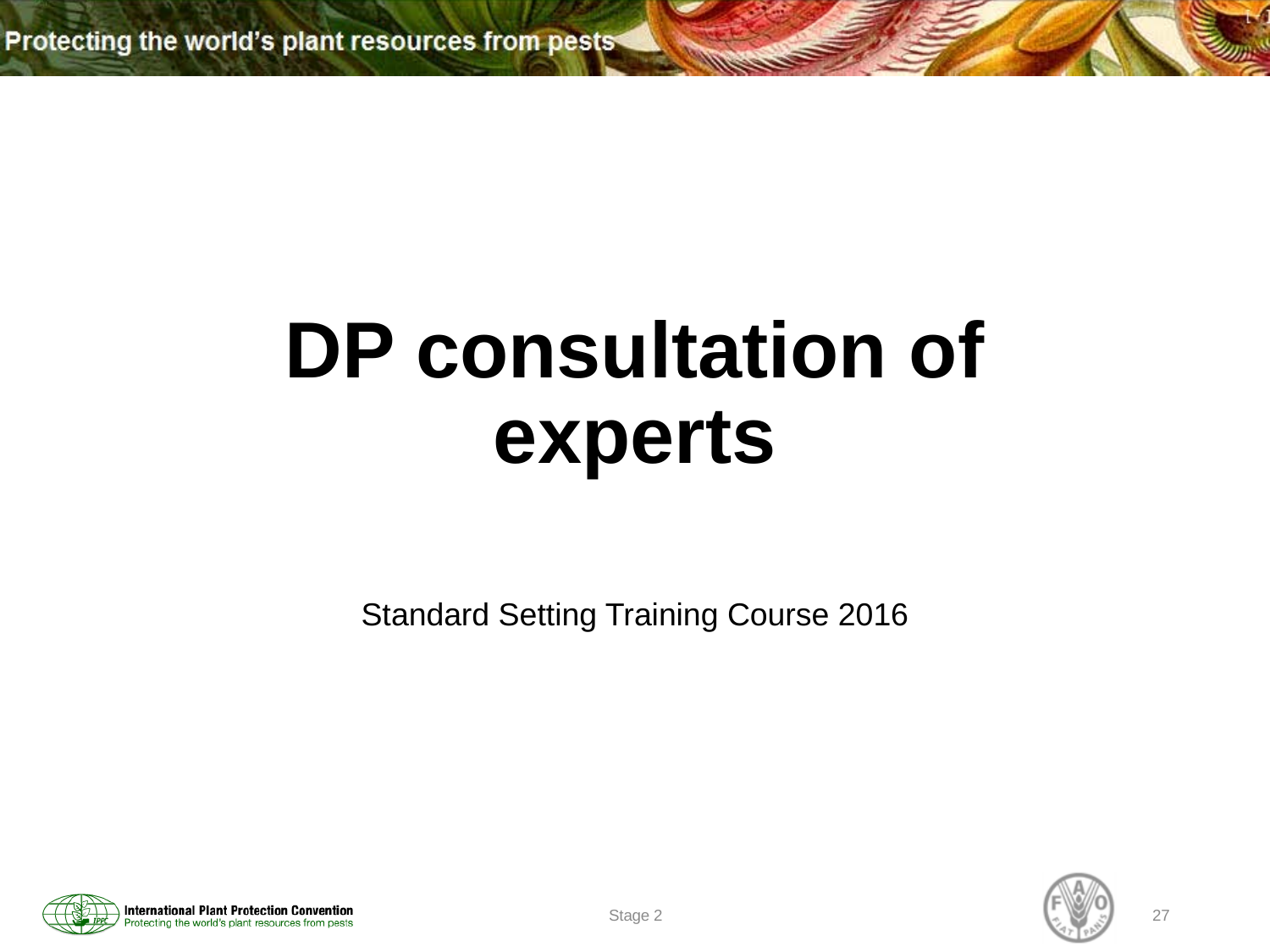

# DP consultation of experts
Standard Setting Training Course 2016
Stage 2
27